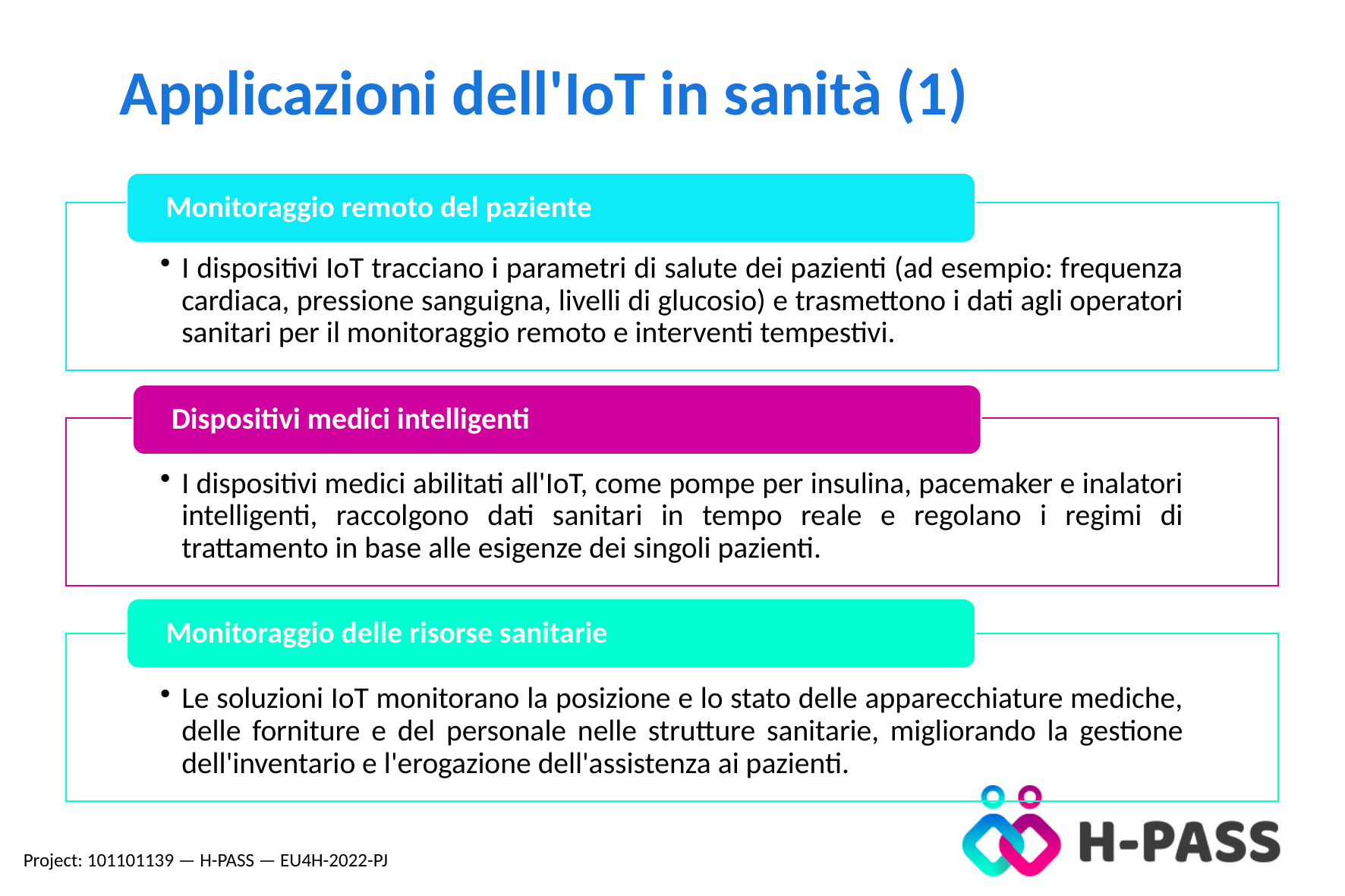

Applicazioni dell'IoT in sanità (1)
I dispositivi IoT tracciano i parametri di salute dei pazienti (ad esempio: frequenza cardiaca, pressione sanguigna, livelli di glucosio) e trasmettono i dati agli operatori sanitari per il monitoraggio remoto e interventi tempestivi.
Monitoraggio remoto del paziente
I dispositivi medici abilitati all'IoT, come pompe per insulina, pacemaker e inalatori intelligenti, raccolgono dati sanitari in tempo reale e regolano i regimi di trattamento in base alle esigenze dei singoli pazienti.
Dispositivi medici intelligenti
Le soluzioni IoT monitorano la posizione e lo stato delle apparecchiature mediche, delle forniture e del personale nelle strutture sanitarie, migliorando la gestione dell'inventario e l'erogazione dell'assistenza ai pazienti.
Monitoraggio delle risorse sanitarie
Project: 101101139 — H-PASS — EU4H-2022-PJ